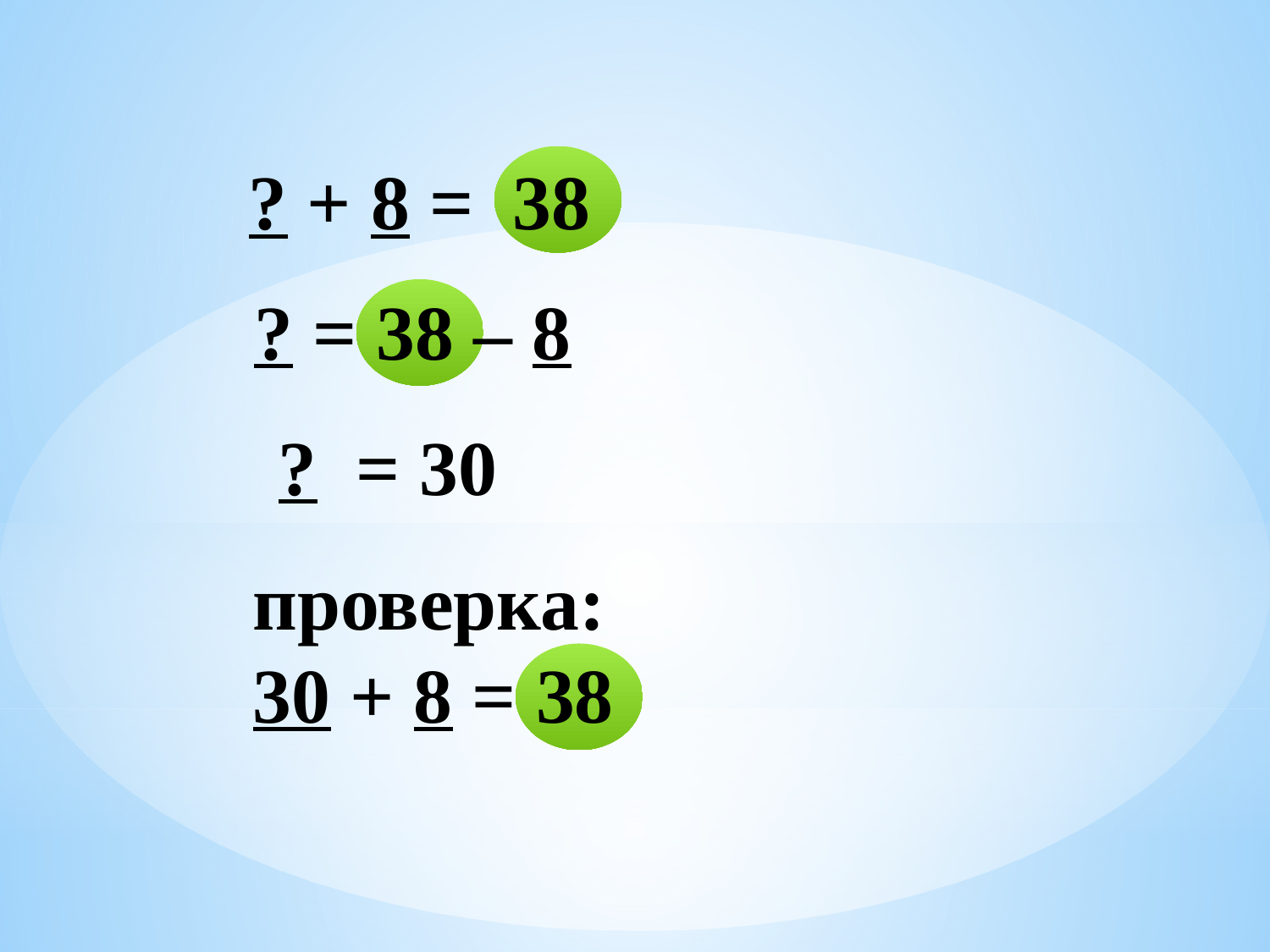

? + 8 =  38

? = 38 – 8

?  = 30
проверка:
30 + 8 = 38